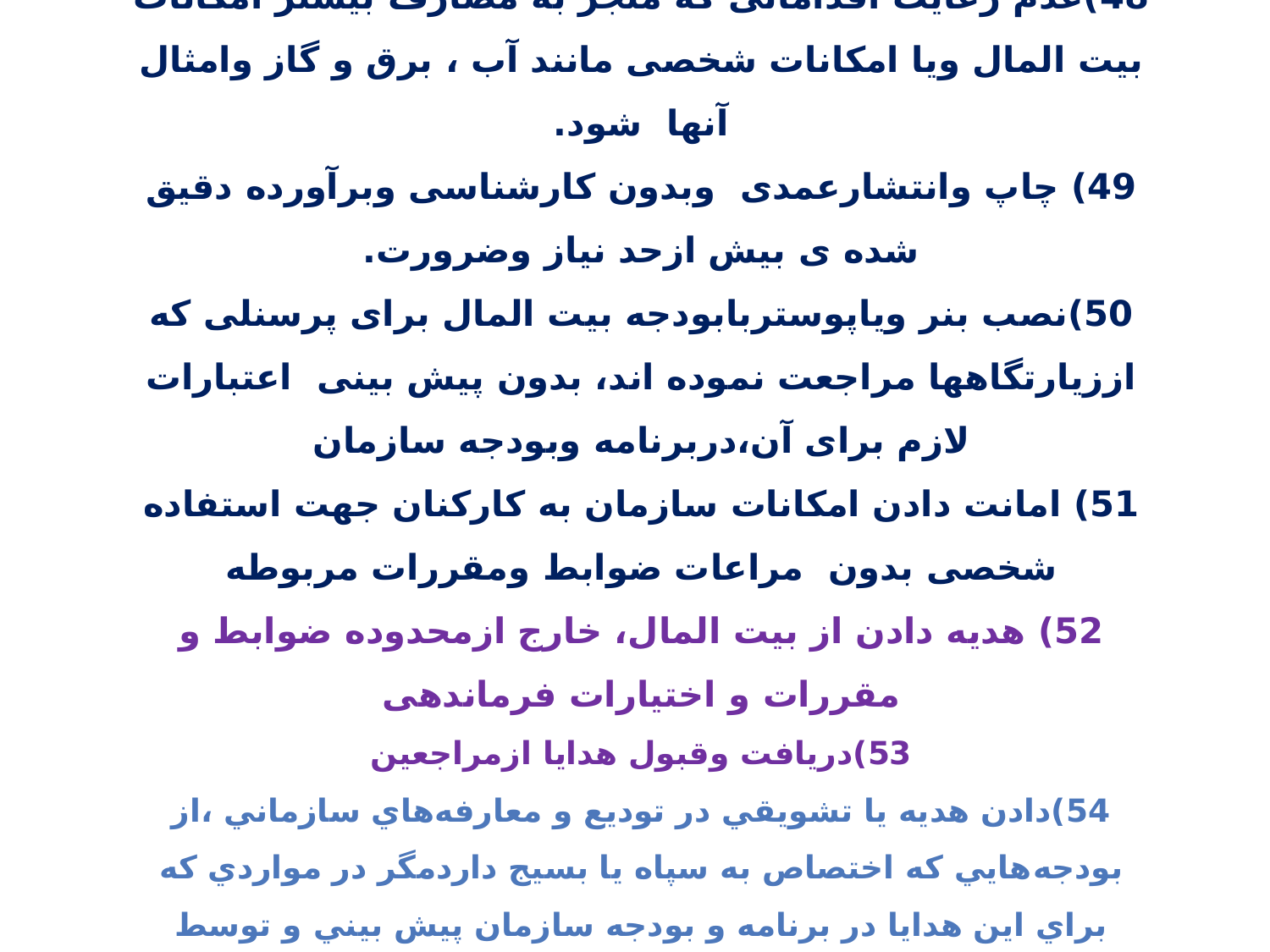

48)عدم رعايت اقداماتی كه منجر به مصارف بيشتر امکانات بیت المال ویا امکانات شخصی مانند آب ، برق و گاز وامثال آنها  شود.
49) چاپ وانتشارعمدی  وبدون کارشناسی وبرآورده دقیق شده ی بیش ازحد نیاز وضرورت.
50)نصب بنر ویاپوستربابودجه بیت المال برای پرسنلی که اززیارتگاهها مراجعت نموده اند، بدون پیش بینی  اعتبارات لازم برای آن،دربرنامه وبودجه سازمان
51) امانت دادن امکانات سازمان به کارکنان جهت استفاده شخصی بدون  مراعات ضوابط ومقررات مربوطه
52) هديه دادن از بيت المال، خارج ازمحدوده ضوابط و مقررات و اختيارات فرماندهی
53)دریافت وقبول هدایا ازمراجعین
54)دادن هديه يا تشويقي در توديع و معارفه‌هاي سازماني ،از بودجه‌هايي كه اختصاص به سپاه يا بسيج داردمگر در مواردي كه براي اين هدايا در برنامه و بودجه سازمان پيش بيني و توسط مراجع ذي صلاح مصوب شده باشد.